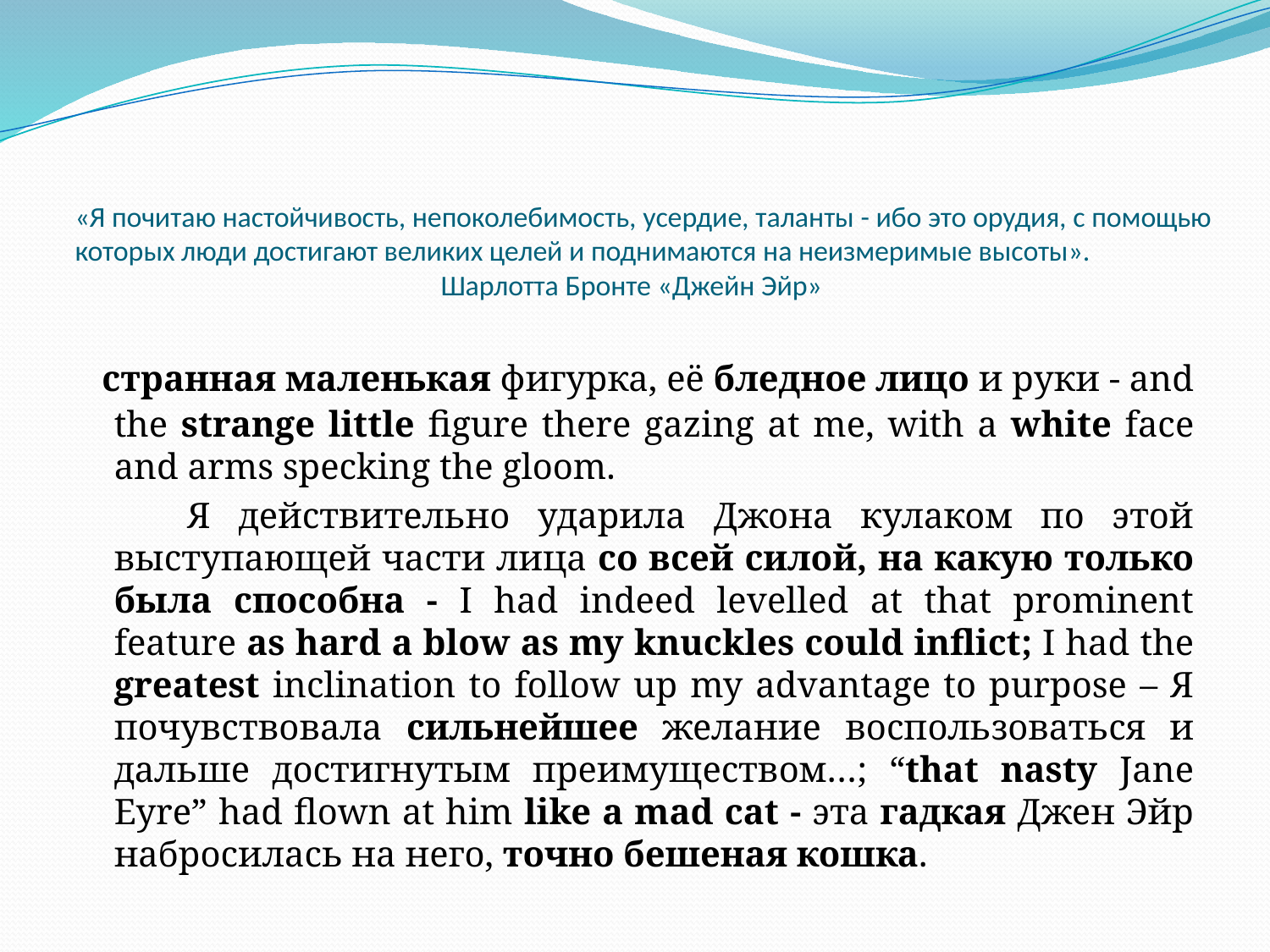

# «Я почитаю настойчивость, непоколебимость, усердие, таланты - ибо это орудия, с помощью которых люди достигают великих целей и поднимаются на неизмеримые высоты». Шарлотта Бронте «Джейн Эйр»
  странная маленькая фигурка, её бледное лицо и руки - and the strange little figure there gazing at me, with a white face and arms specking the gloom.
    Я действительно ударила Джона кулаком по этой выступающей части лица со всей силой, на какую только была способна - I had indeed levelled at that prominent feature as hard a blow as my knuckles could inflict; I had the greatest inclination to follow up my advantage to purpose – Я почувствовала сильнейшее желание воспользоваться и дальше достигнутым преимуществом…; “that nasty Jane Eyre” had flown at him like a mad cat - эта гадкая Джен Эйр набросилась на него, точно бешеная кошка.